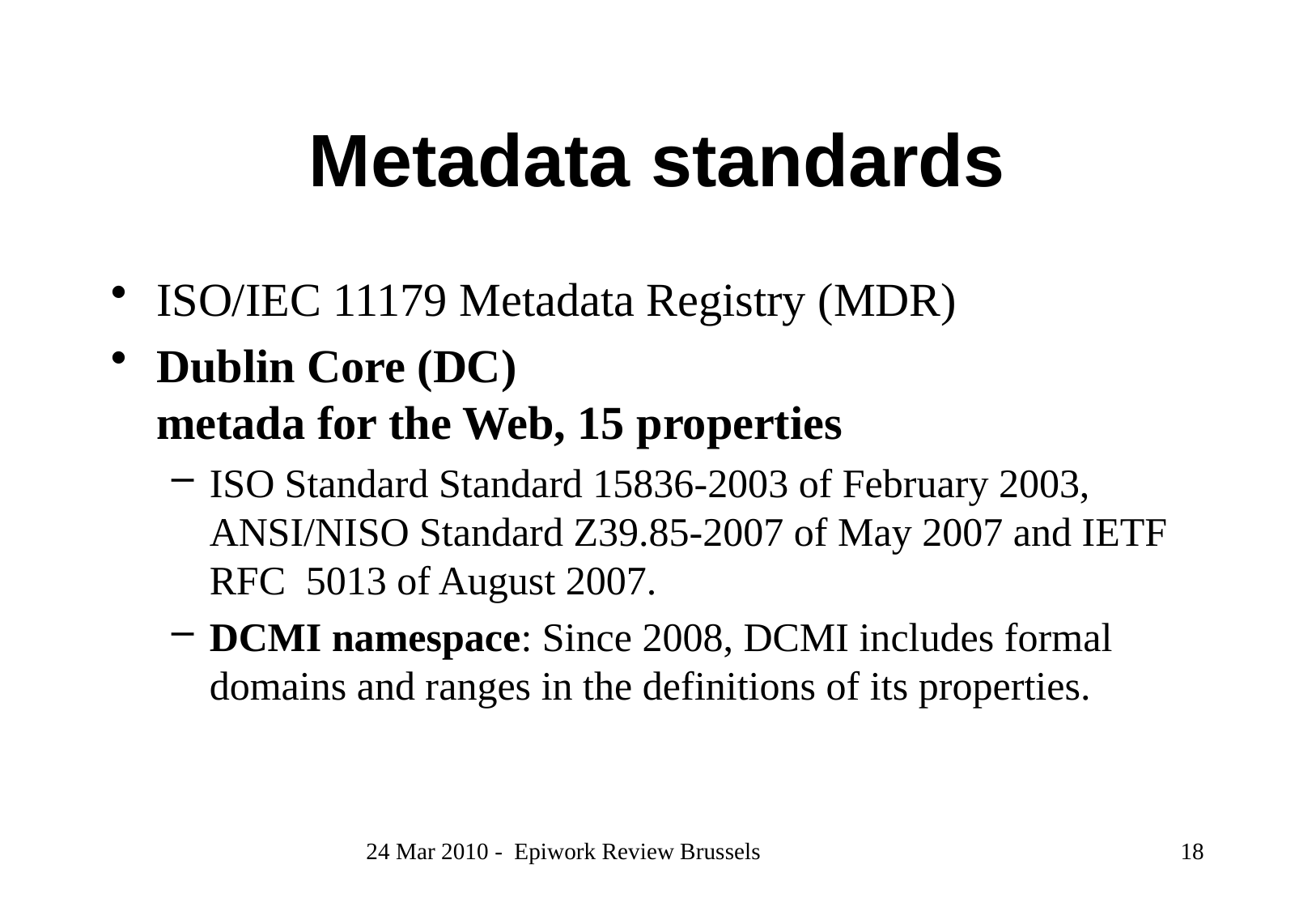

# Metadata standards
ISO/IEC 11179 Metadata Registry (MDR)
Dublin Core (DC)
metada for the Web, 15 properties
ISO Standard Standard 15836-2003 of February 2003, ANSI/NISO Standard Z39.85-2007 of May 2007 and IETF RFC  5013 of August 2007.
DCMI namespace: Since 2008, DCMI includes formal domains and ranges in the definitions of its properties.
24 Mar 2010 -  Epiwork Review Brussels
18